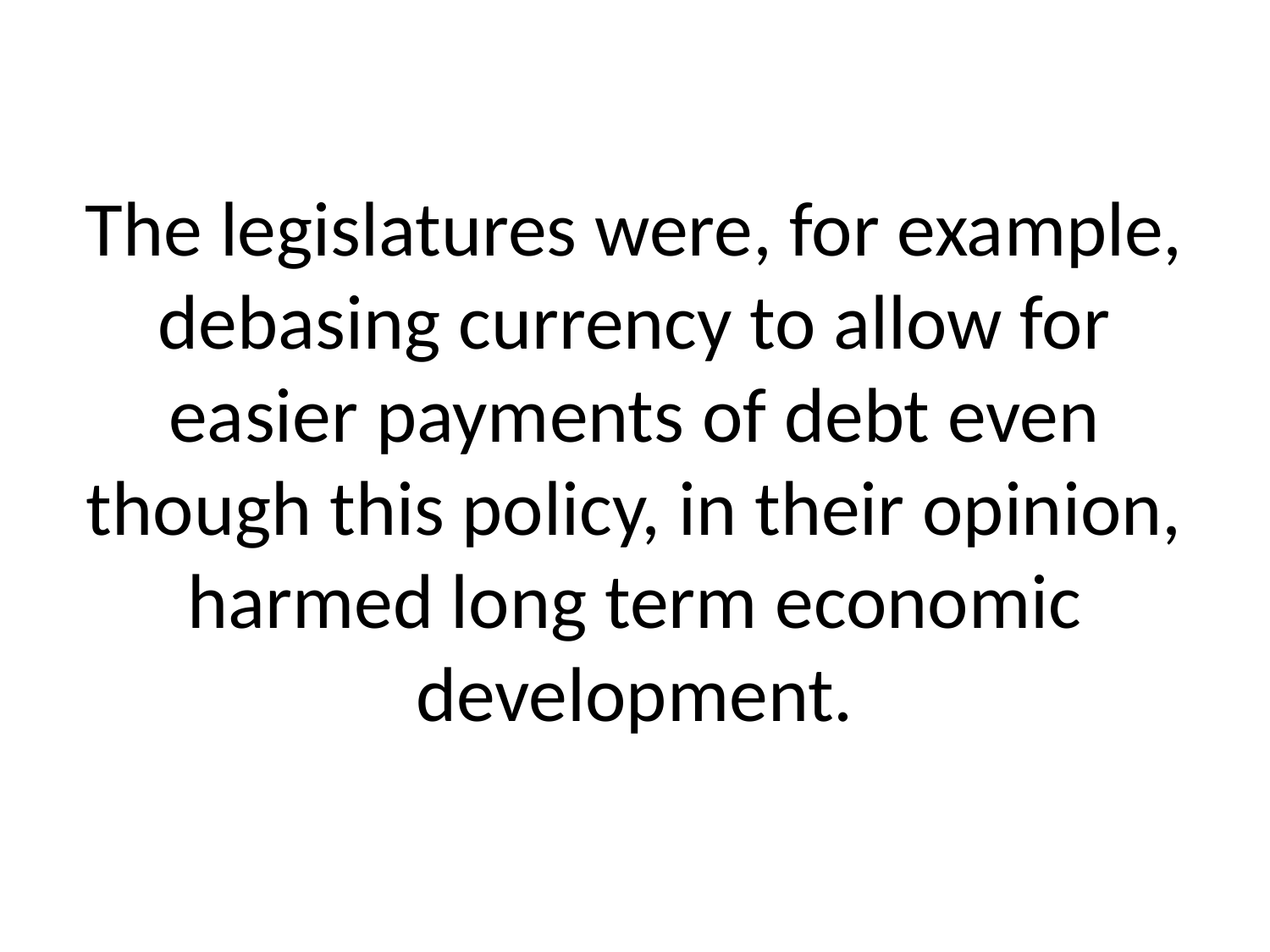

# The legislatures were, for example, debasing currency to allow for easier payments of debt even though this policy, in their opinion, harmed long term economic development.